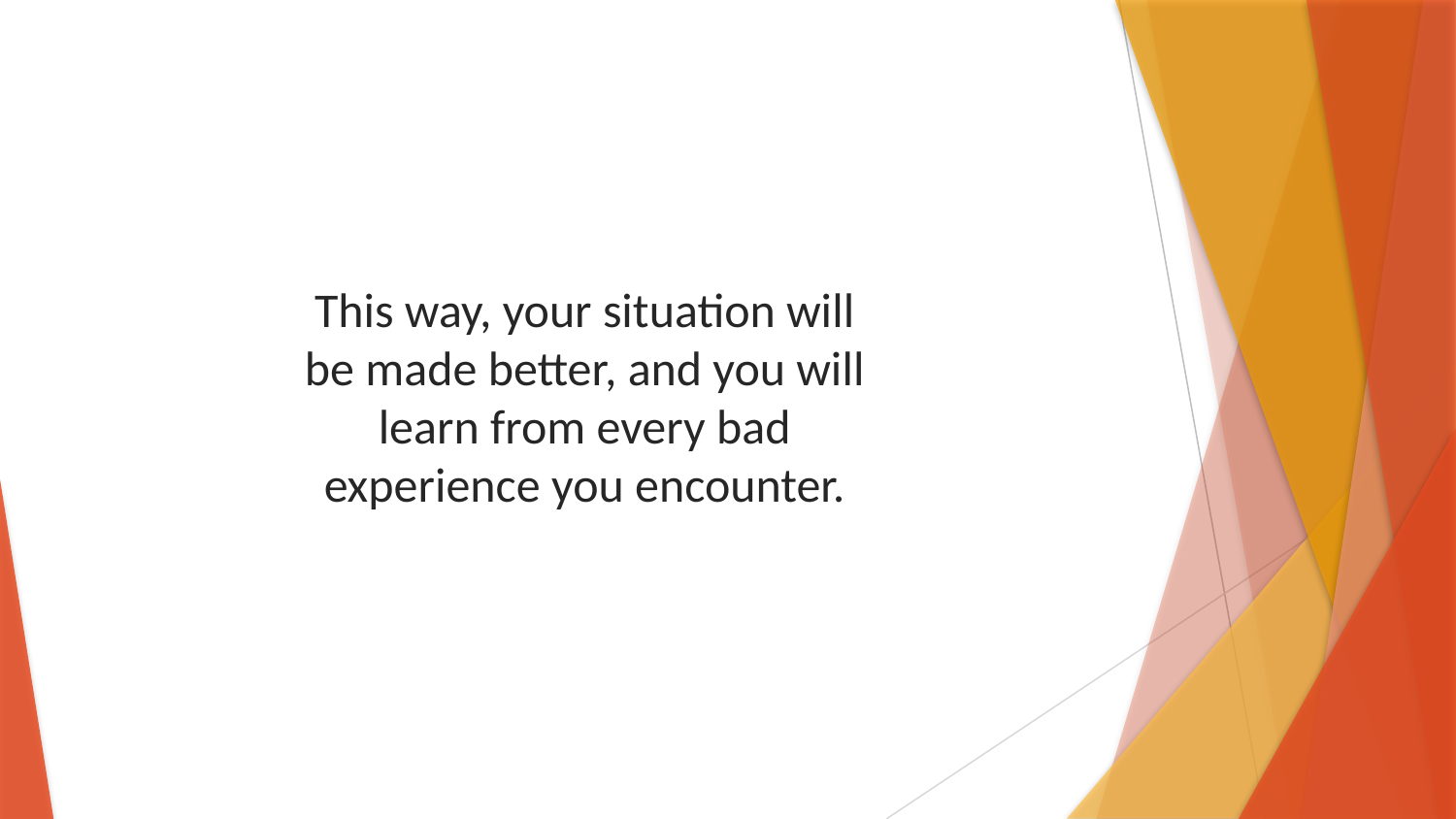

This way, your situation will be made better, and you will learn from every bad experience you encounter.